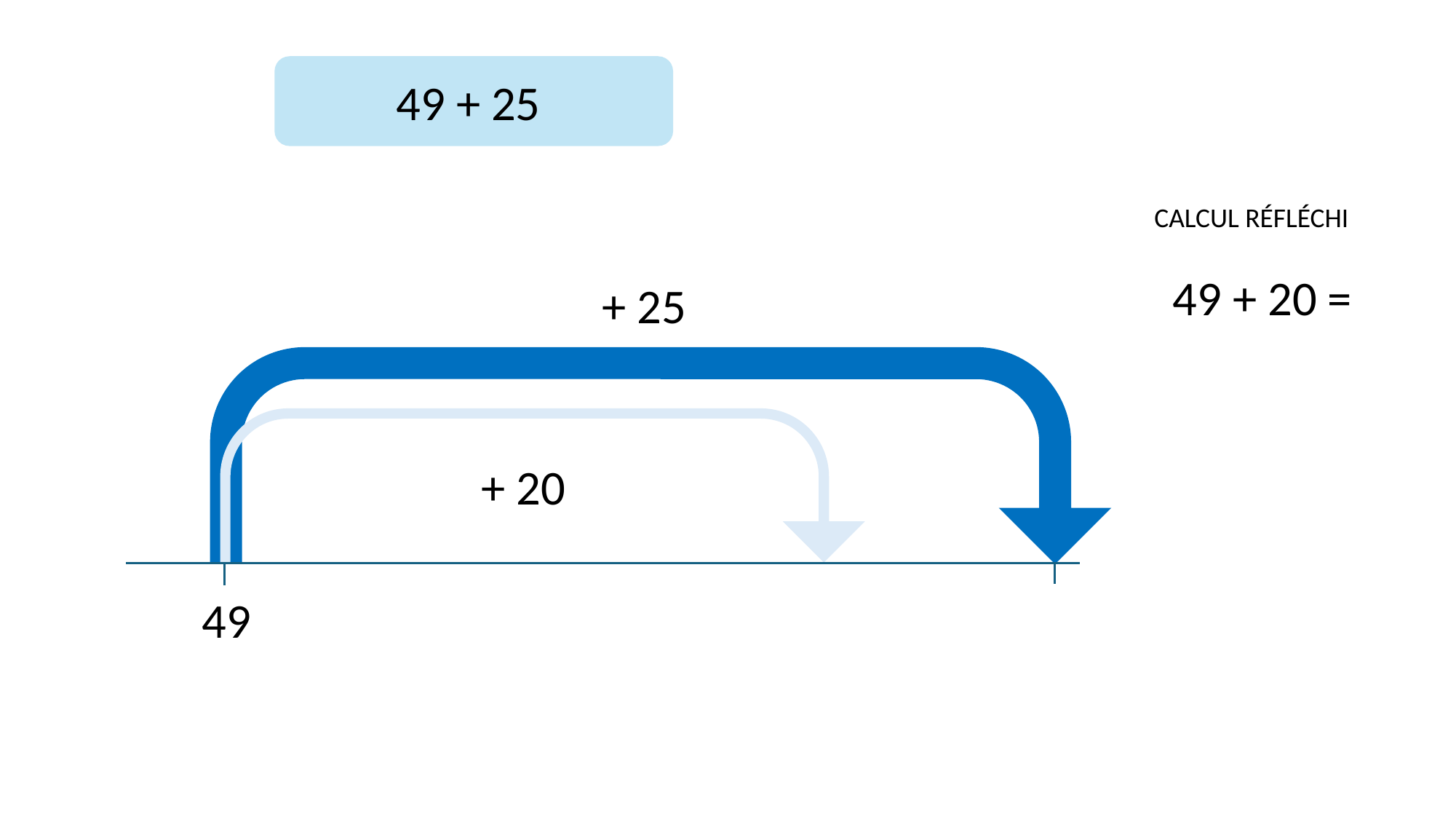

49 + 25
CALCUL RÉFLÉCHI
49 + 20 =
 + 25

 + 20
49